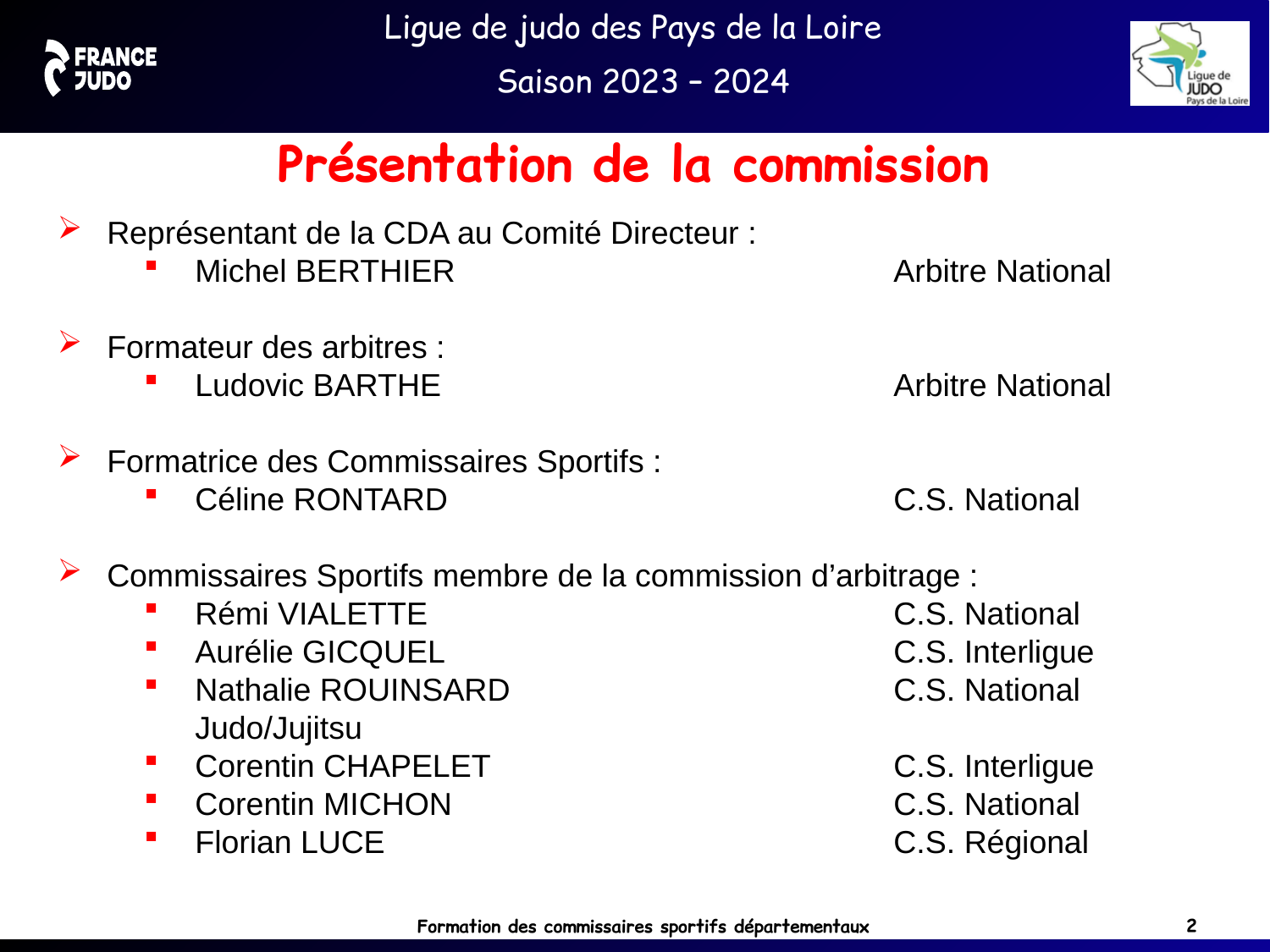

Présentation de la commission
Représentant de la CDA au Comité Directeur :
Michel BERTHIER	Arbitre National

Formateur des arbitres :
Ludovic BARTHE	Arbitre National

Formatrice des Commissaires Sportifs :
Céline RONTARD	C.S. National

Commissaires Sportifs membre de la commission d’arbitrage :
Rémi VIALETTE 	C.S. National
Aurélie GICQUEL 	C.S. Interligue
Nathalie ROUINSARD	C.S. National Judo/Jujitsu
Corentin CHAPELET	C.S. Interligue
Corentin MICHON	C.S. National
Florian LUCE	C.S. Régional